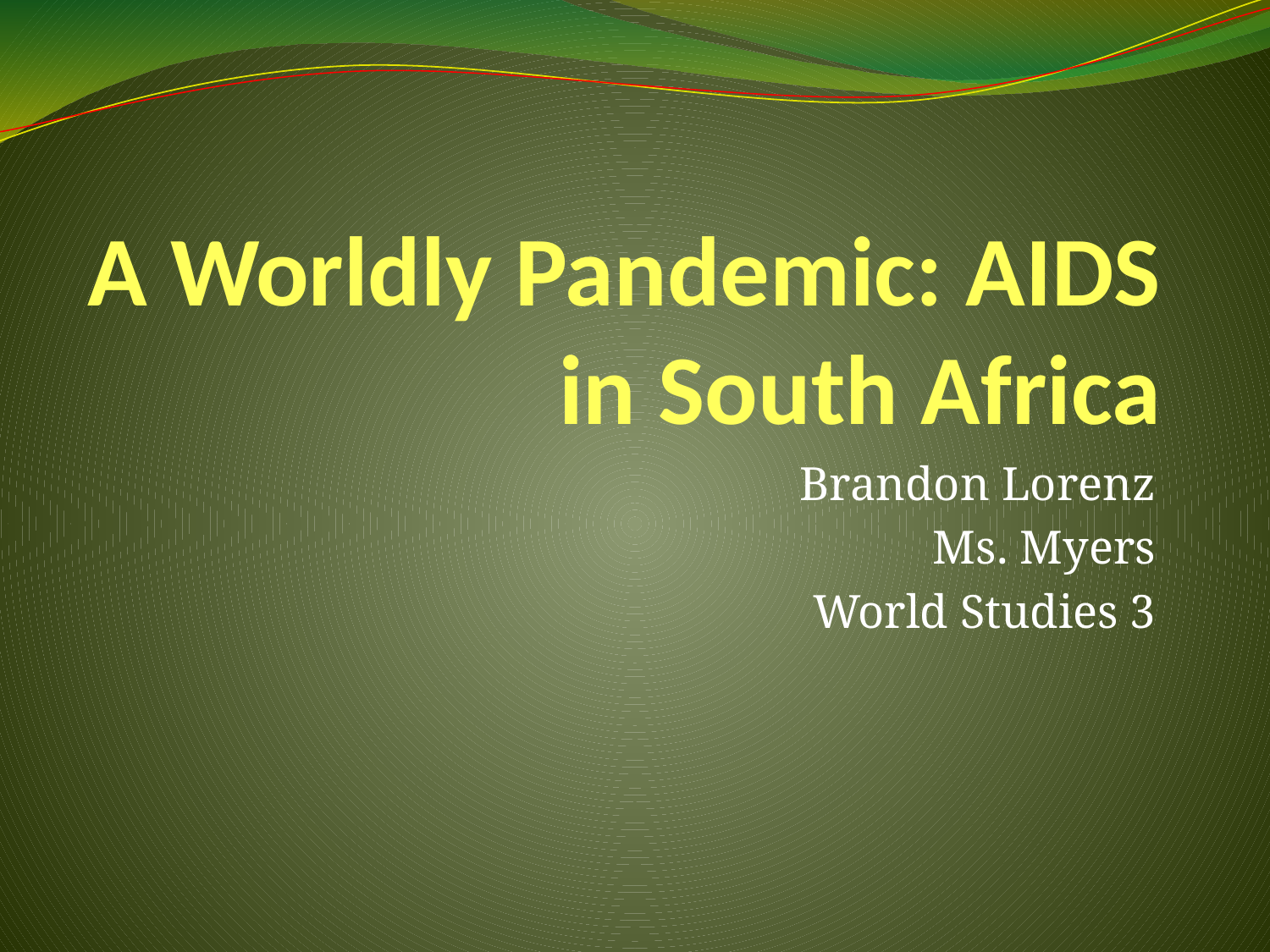

# A Worldly Pandemic: AIDS in South Africa
Brandon Lorenz
Ms. Myers
World Studies 3